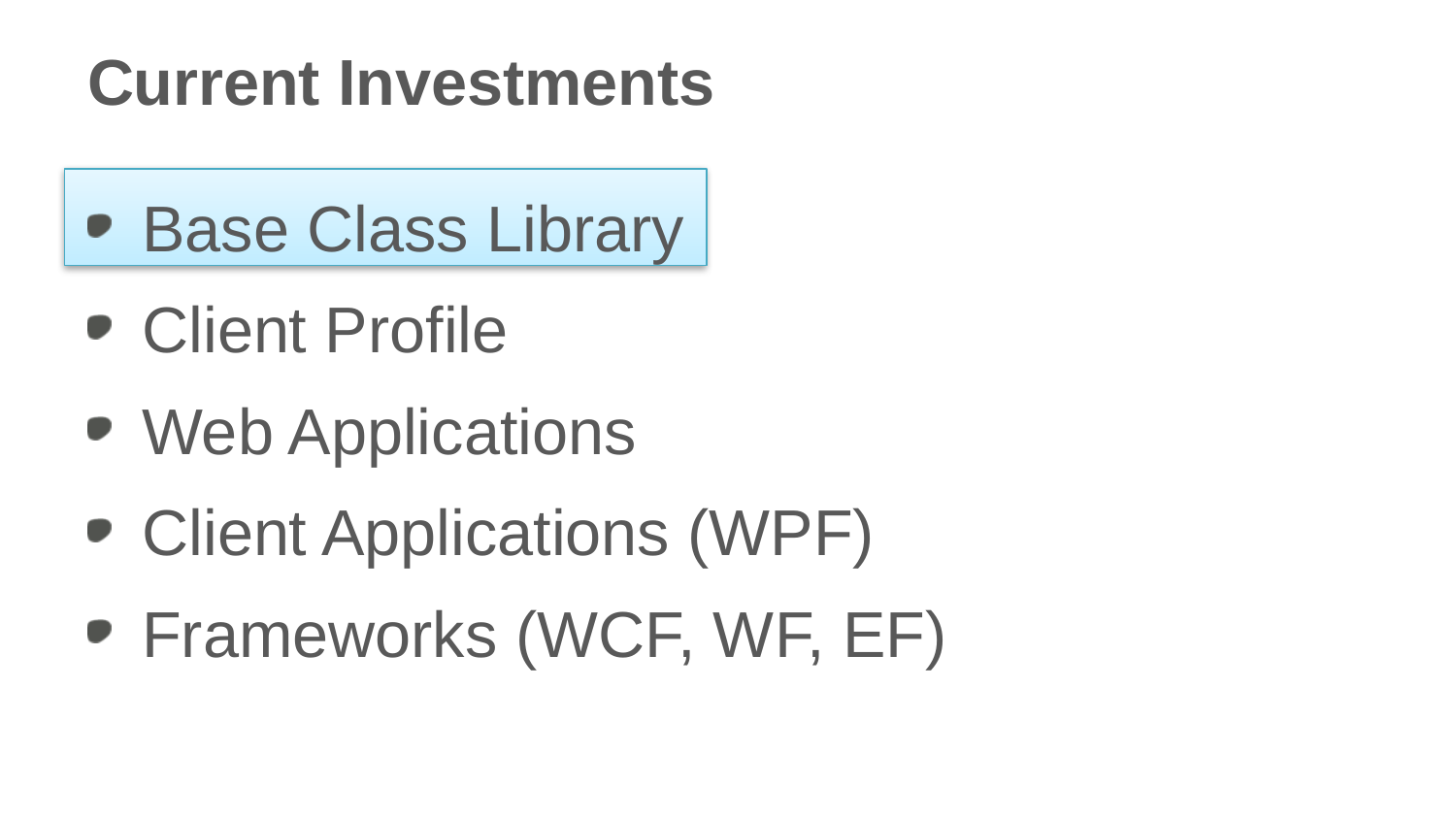

# Current Investments

Base Class Library
Client Profile
Web Applications
Client Applications (WPF)
Frameworks (WCF, WF, EF)